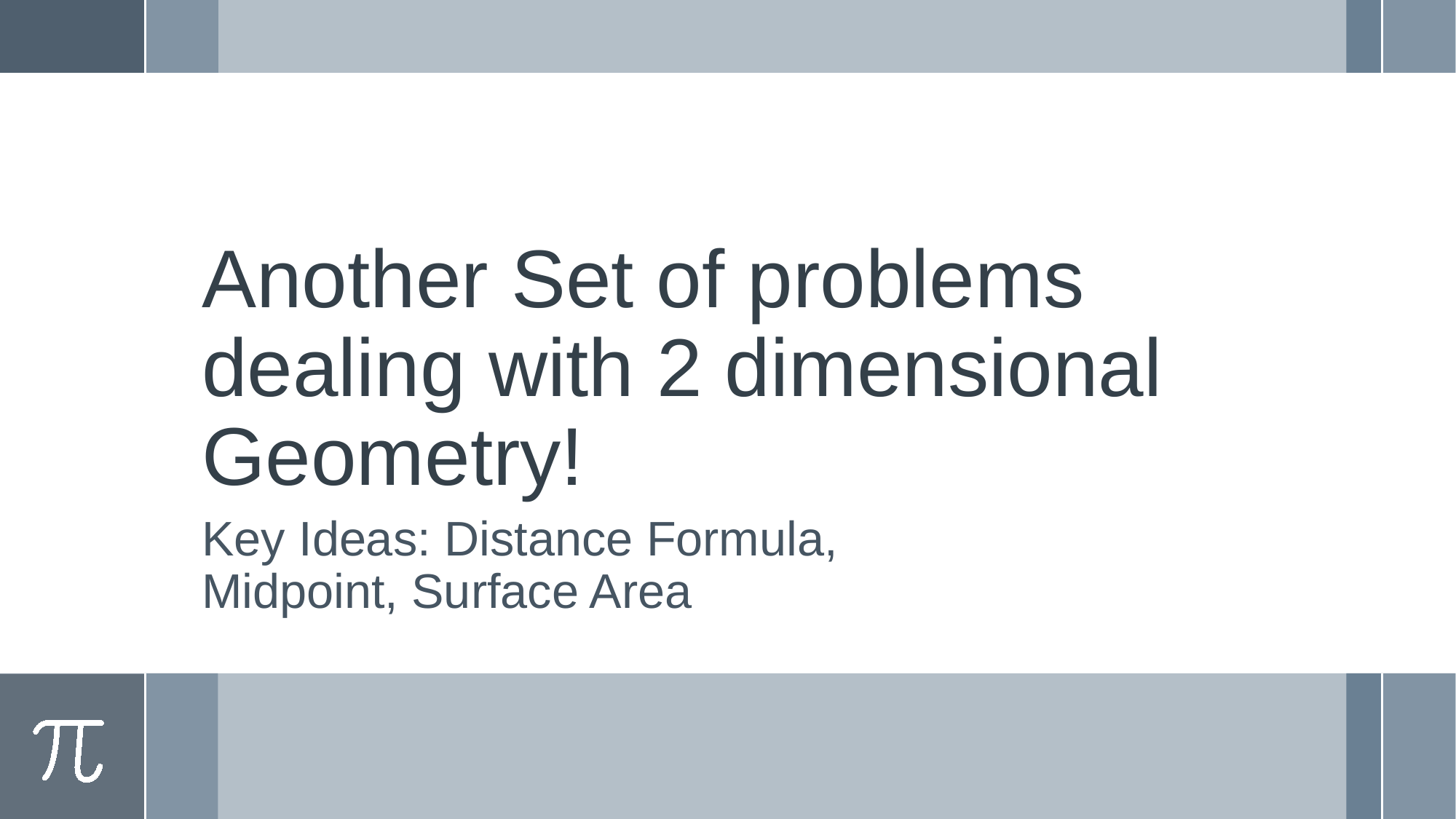

# Another Set of problems dealing with 2 dimensional Geometry!
Key Ideas: Distance Formula, Midpoint, Surface Area